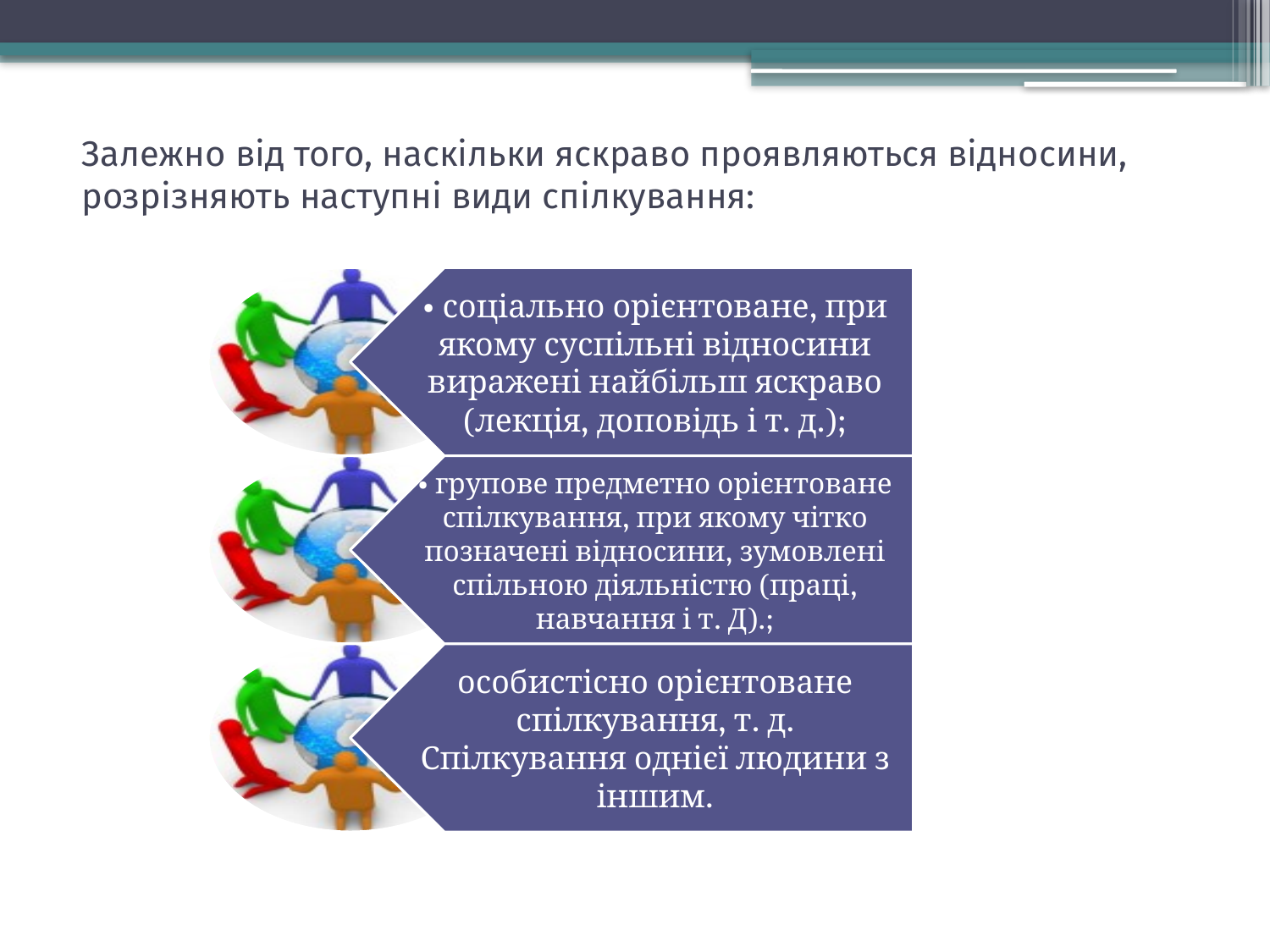

# Залежно від того, наскільки яскраво проявляються відносини, розрізняють наступні види спілкування:
• соціально орієнтоване, при якому суспільні відносини виражені найбільш яскраво (лекція, доповідь і т. д.);
• групове предметно орієнтоване спілкування, при якому чітко позначені відносини, зумовлені спільною діяльністю (праці, навчання і т. Д).;
особистісно орієнтоване спілкування, т. д. Спілкування однієї людини з іншим.